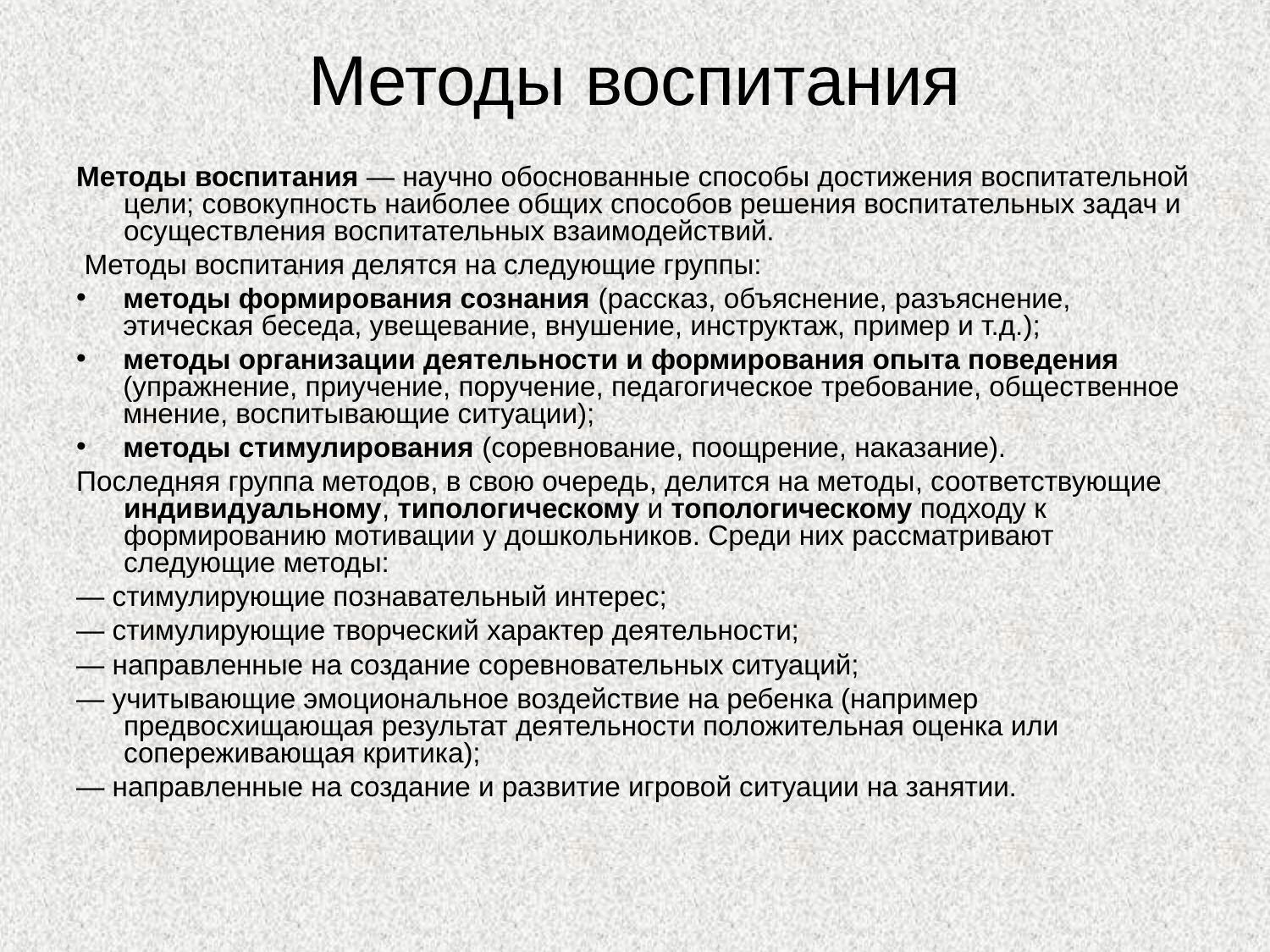

Методы воспитания
Методы воспитания — научно обоснованные способы достижения воспитательной цели; совокупность наиболее общих способов решения воспитательных задач и осуществления воспитательных взаимодействий.
 Методы воспитания делятся на следующие группы:
методы формирования сознания (рассказ, объяснение, разъяснение, этическая беседа, увещевание, внушение, инструктаж, пример и т.д.);
методы организации деятельности и формирования опыта поведения (упражнение, приучение, поручение, педагогическое требование, общественное мнение, воспитывающие ситуации);
методы стимулирования (соревнование, поощрение, наказание).
Последняя группа методов, в свою очередь, делится на методы, соответствующие индивидуальному, типологическому и топологическому подходу к формированию мотивации у дошкольников. Среди них рассматривают следующие методы:
— стимулирующие познавательный интерес;
— стимулирующие творческий характер деятельности;
— направленные на создание соревновательных ситуаций;
— учитывающие эмоциональное воздействие на ребенка (например предвосхищающая результат деятельности положительная оценка или сопереживающая критика);
— направленные на создание и развитие игровой ситуации на занятии.